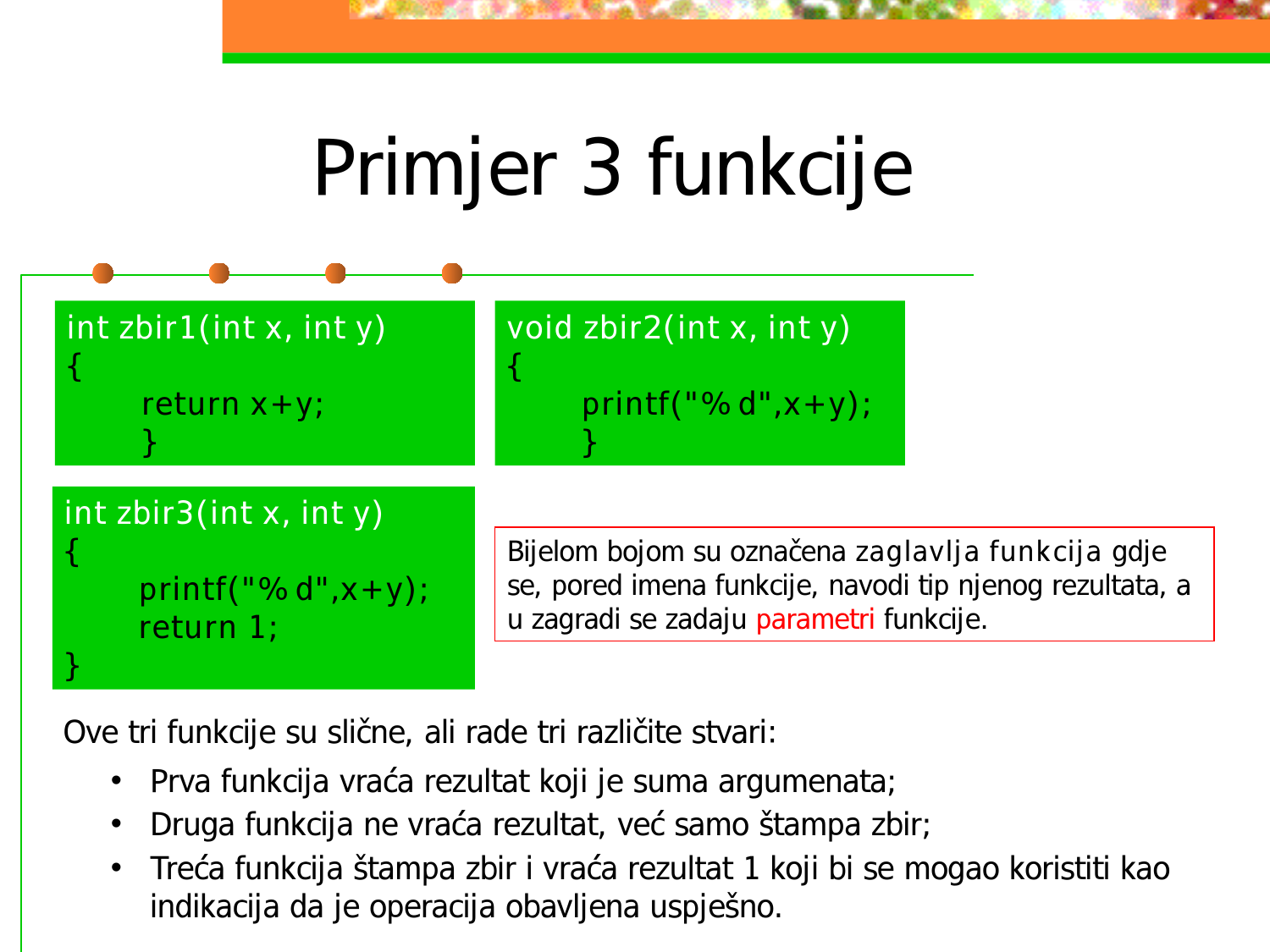

# Primjer 3 funkcije
int zbir1(int x, int y)
{
return x+y;
}
void zbir2(int x, int y)
{
printf("%d",x+y);
}
int zbir3(int x, int y)
{
        printf("%d",x+y);
        return 1;
}
Bijelom bojom su označena zaglavlja funkcija gdje se, pored imena funkcije, navodi tip njenog rezultata, a u zagradi se zadaju parametri funkcije.
Ove tri funkcije su slične, ali rade tri različite stvari:
Prva funkcija vraća rezultat koji je suma argumenata;
Druga funkcija ne vraća rezultat, već samo štampa zbir;
Treća funkcija štampa zbir i vraća rezultat 1 koji bi se mogao koristiti kao indikacija da je operacija obavljena uspješno.